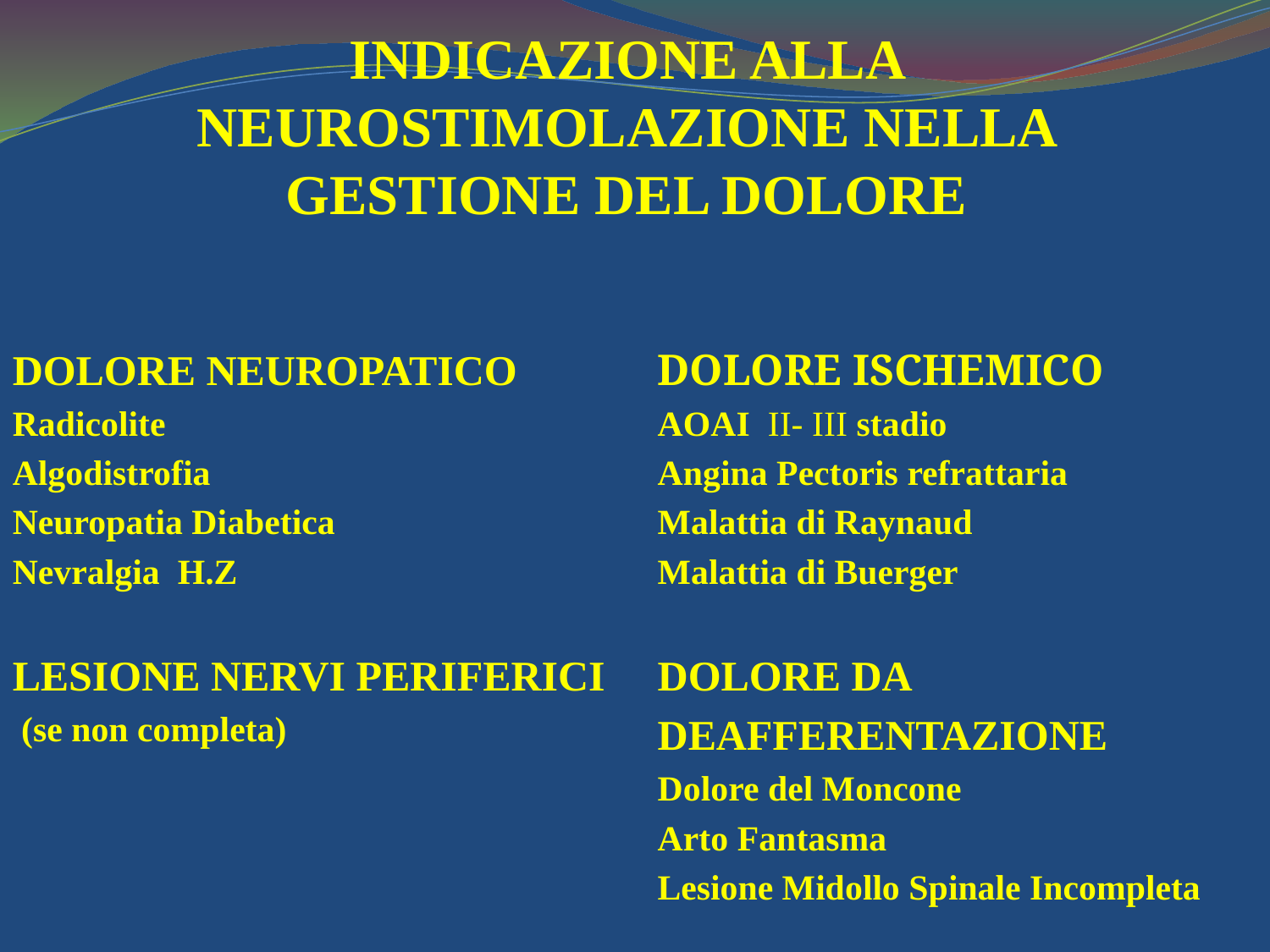

# INDICAZIONE ALLA NEUROSTIMOLAZIONE NELLA GESTIONE DEL DOLORE
DOLORE NEUROPATICO
Radicolite
Algodistrofia
Neuropatia Diabetica
Nevralgia  H.Z

LESIONE NERVI PERIFERICI
 (se non completa)
DOLORE ISCHEMICO
AOAI  II- III stadio
Angina Pectoris refrattaria
Malattia di Raynaud
Malattia di Buerger

DOLORE DA
DEAFFERENTAZIONE
Dolore del Moncone
Arto Fantasma
Lesione Midollo Spinale Incompleta